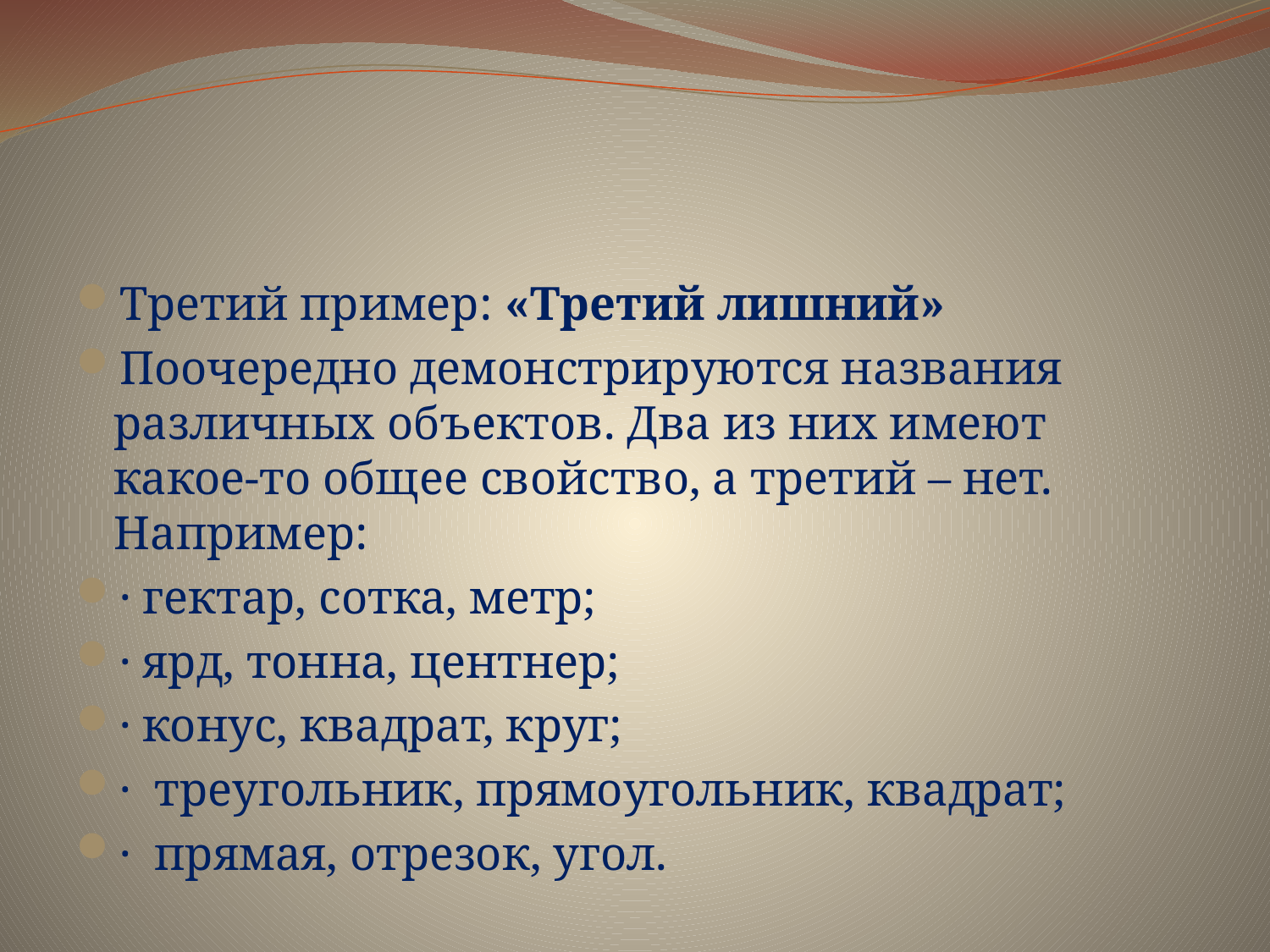

#
Третий пример: «Третий лишний»
Поочередно демонстрируются названия различных объектов. Два из них имеют какое-то общее свойство, а третий – нет. Например:
· гектар, сотка, метр;
· ярд, тонна, центнер;
· конус, квадрат, круг;
·  треугольник, прямоугольник, квадрат;
·  прямая, отрезок, угол.